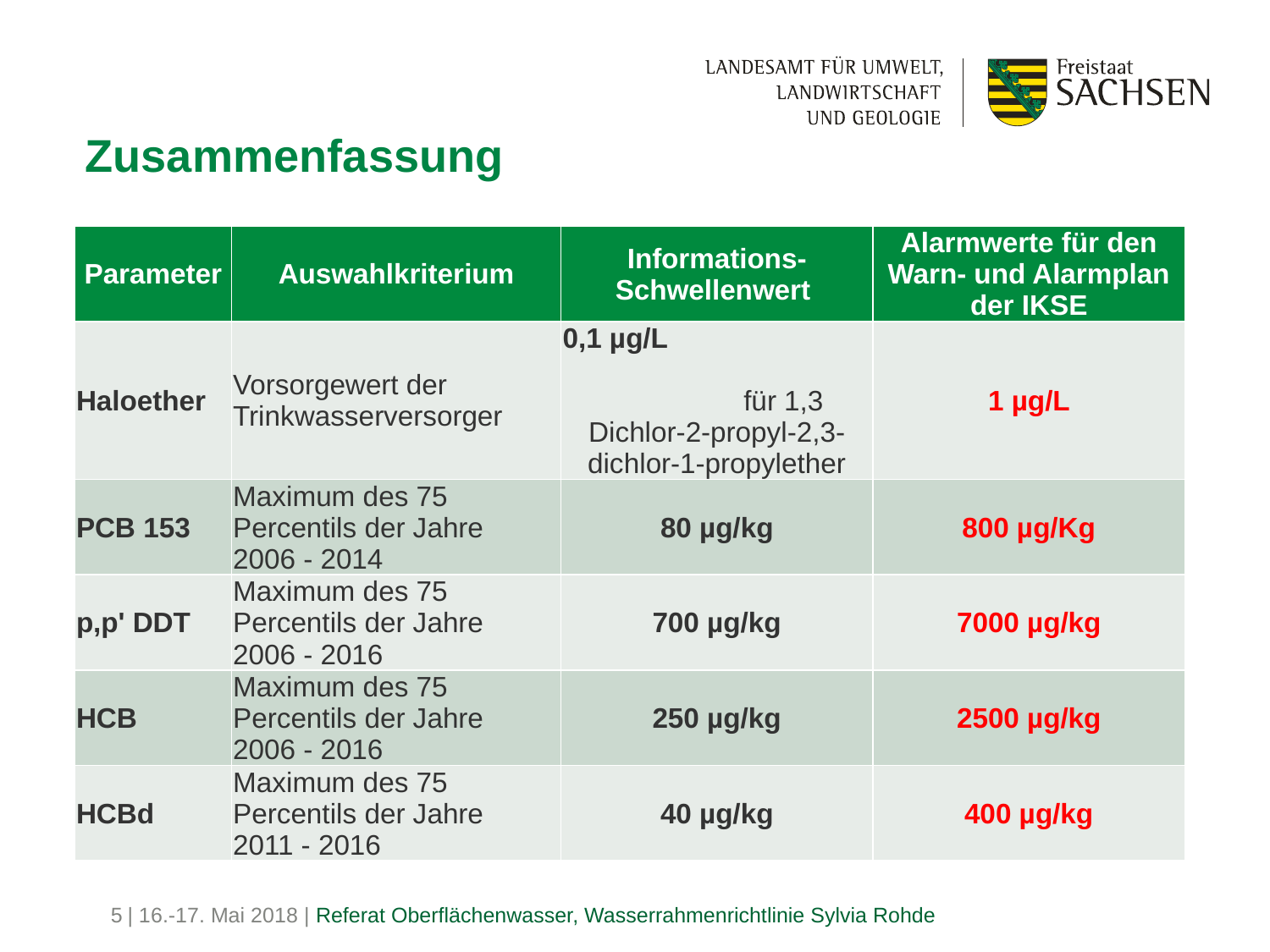

# Zusammenfassung
| Parameter | Auswahlkriterium | Informations-Schwellenwert | Alarmwerte für den Warn- und Alarmplan der IKSE |
| --- | --- | --- | --- |
| Haloether | Vorsorgewert der Trinkwasserversorger | 0,1 µg/L für 1,3 Dichlor-2-propyl-2,3-dichlor-1-propylether | 1 µg/L |
| PCB 153 | Maximum des 75 Percentils der Jahre 2006 - 2014 | 80 µg/kg | 800 µg/Kg |
| p,p' DDT | Maximum des 75 Percentils der Jahre 2006 - 2016 | 700 µg/kg | 7000 µg/kg |
| HCB | Maximum des 75 Percentils der Jahre 2006 - 2016 | 250 µg/kg | 2500 µg/kg |
| HCBd | Maximum des 75 Percentils der Jahre 2011 - 2016 | 40 µg/kg | 400 µg/kg |